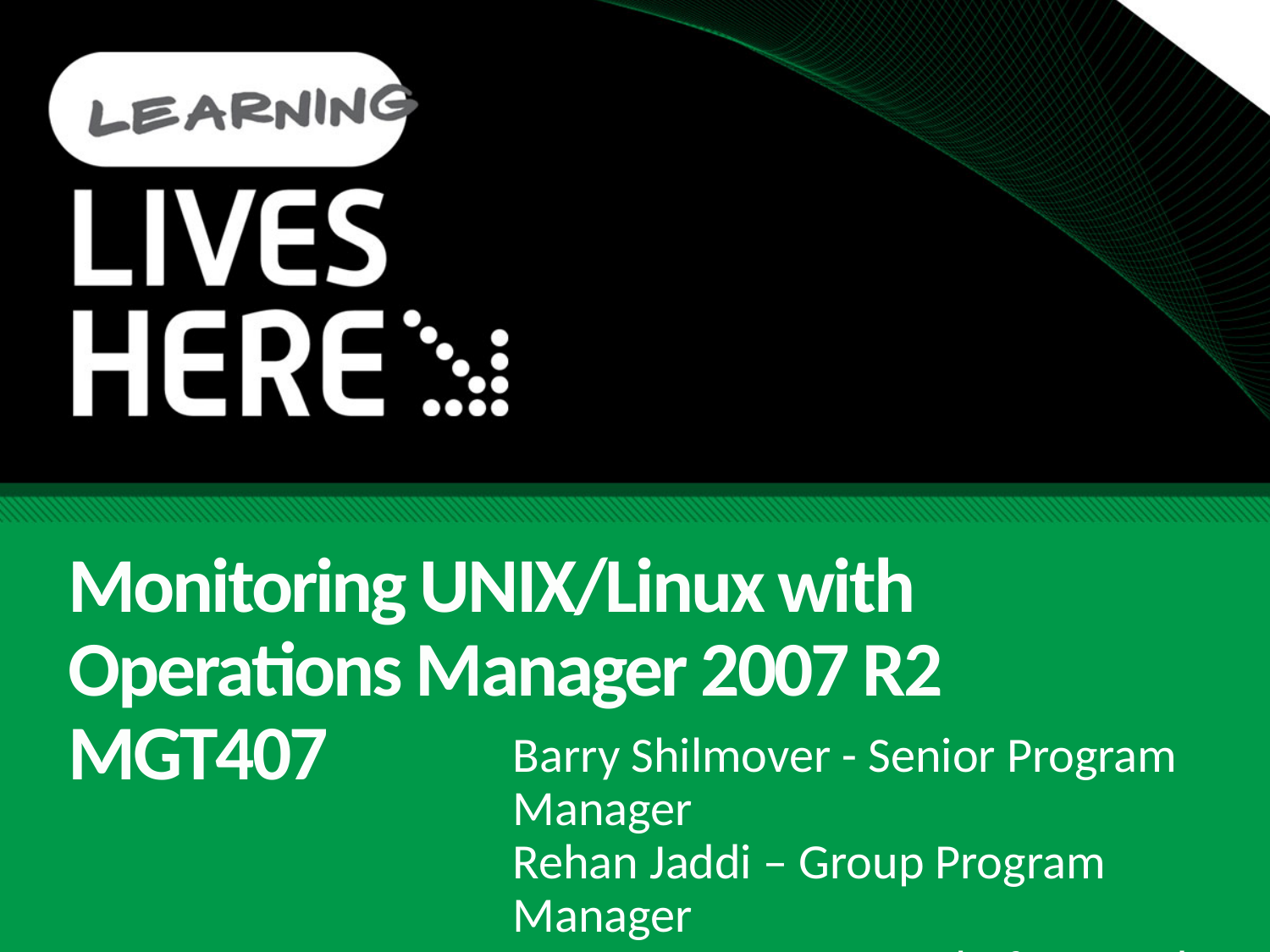

# Monitoring UNIX/Linux with Operations Manager 2007 R2 MGT407
Barry Shilmover - Senior Program Manager
Rehan Jaddi – Group Program Manager
System Center Cross Platform and Interop Team
Microsoft Corporation